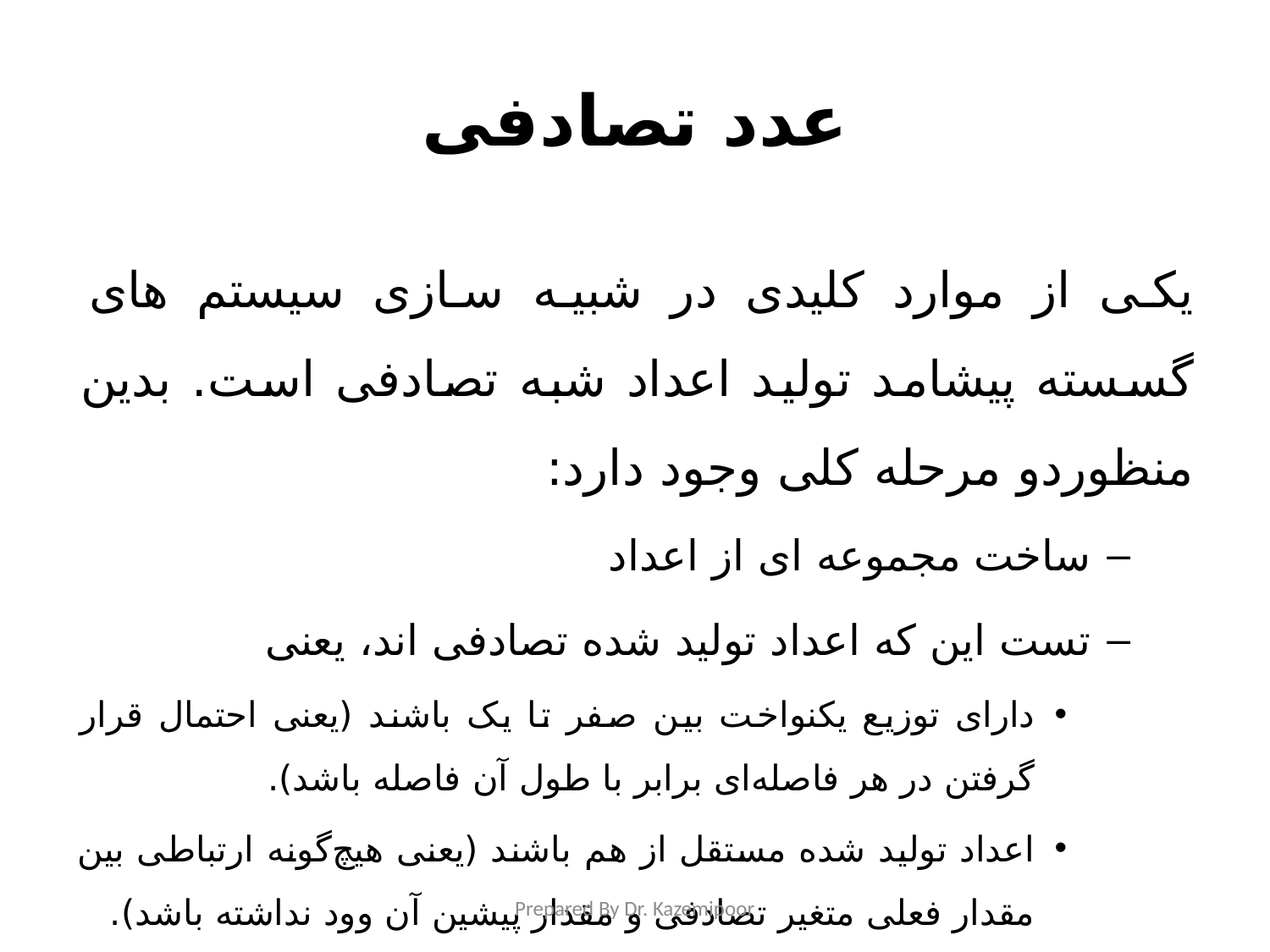

# عدد تصادفی
یکی از موارد کلیدی در شبیه سازی سیستم های گسسته پیشامد تولید اعداد شبه تصادفی است. بدین منظوردو مرحله کلی وجود دارد:
ساخت مجموعه ای از اعداد
تست این که اعداد تولید شده تصادفی اند، یعنی
دارای توزیع یکنواخت بین صفر تا یک باشند (یعنی احتمال قرار گرفتن در هر فاصله‌ای برابر با طول آن فاصله باشد).
اعداد تولید شده مستقل از هم باشند (یعنی هیچ‌گونه ارتباطی بین مقدار فعلی متغیر تصادفی و مقدار پیشین آن وود نداشته باشد).
Prepared By Dr. Kazemipoor